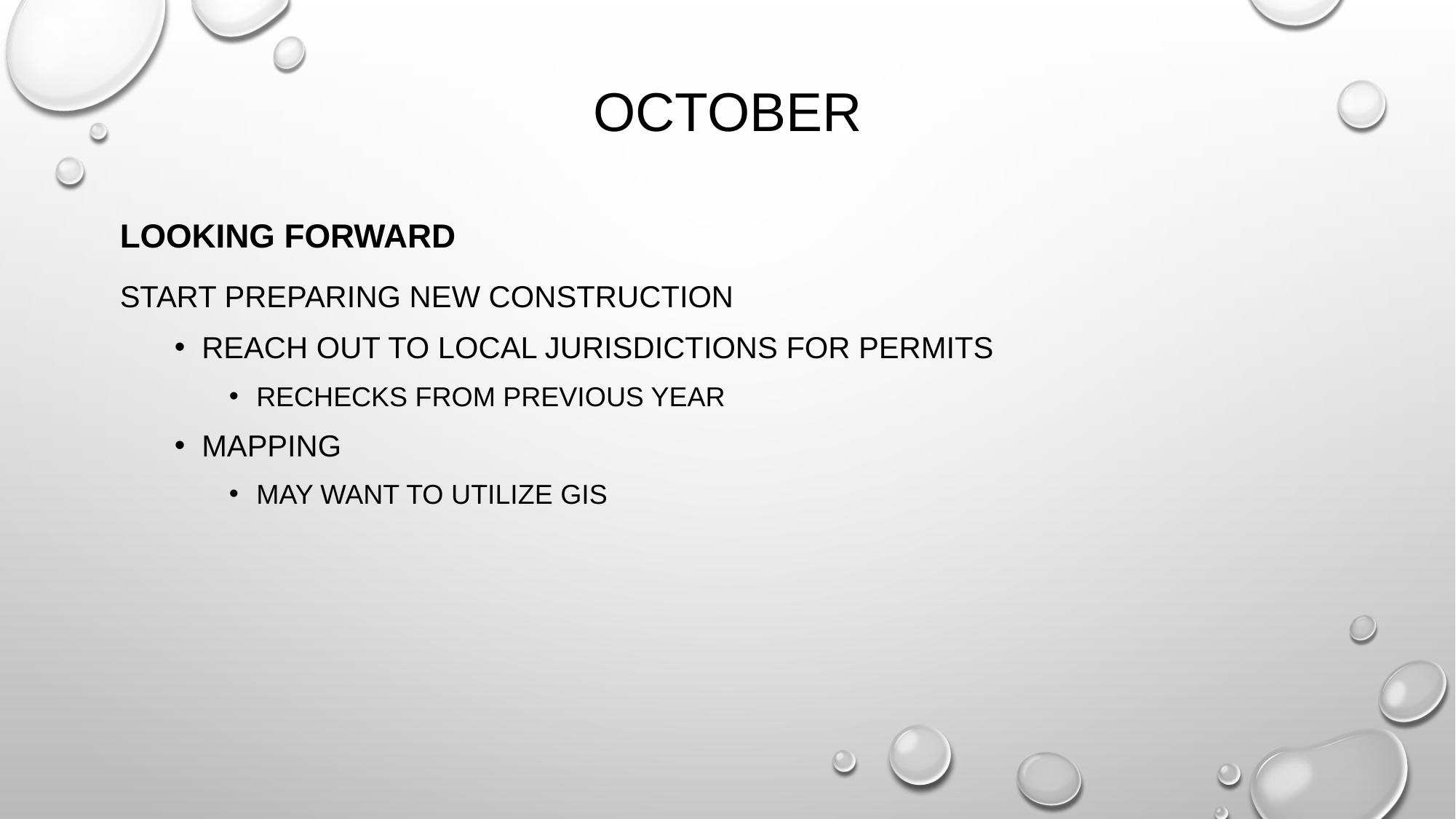

# october
Looking forward
START PREPARING NEW CONSTRUCTION
REACH OUT TO LOCAL JURISDICTIONS FOR PERMITS
Rechecks from previous year
MAPPING
May want to utilize gis